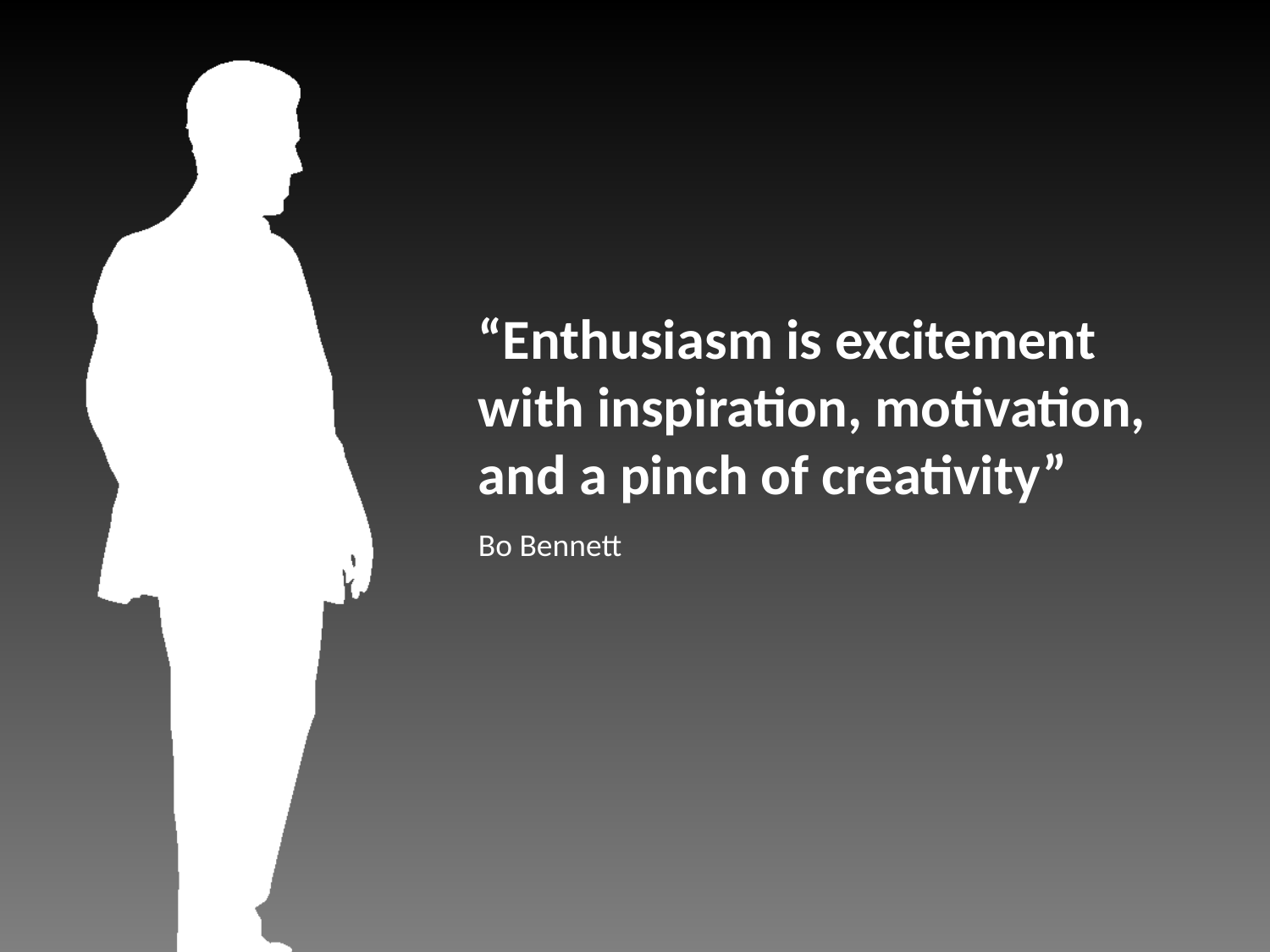

“Enthusiasm is excitement with inspiration, motivation, and a pinch of creativity”

Bo Bennett